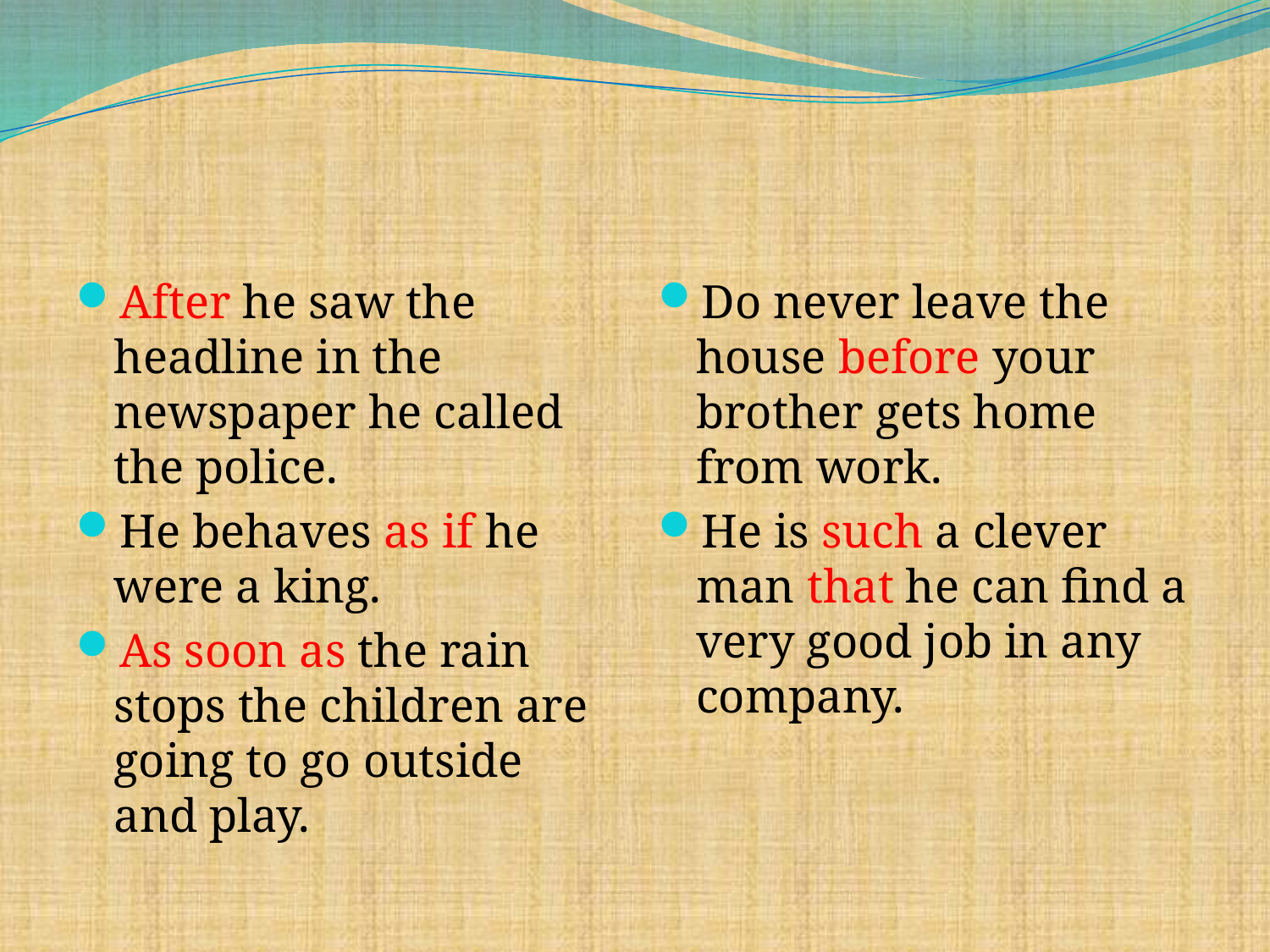

After he saw the headline in the newspaper he called the police.
He behaves as if he were a king.
As soon as the rain stops the children are going to go outside and play.
Do never leave the house before your brother gets home from work.
He is such a clever man that he can find a very good job in any company.